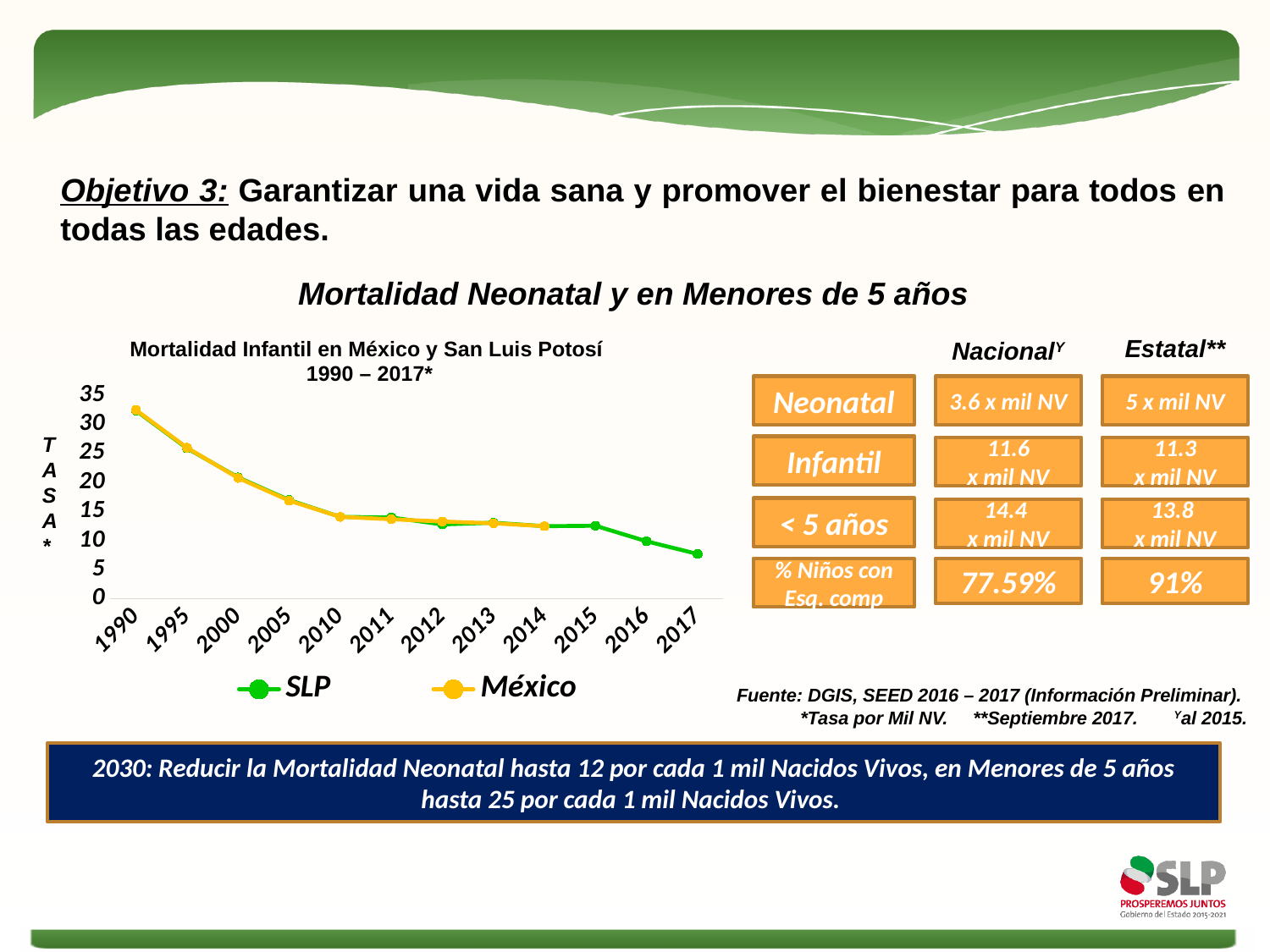

# Objetivo 3: Garantizar una vida sana y promover el bienestar para todos en todas las edades.
Mortalidad Neonatal y en Menores de 5 años
Estatal**
Mortalidad Infantil en México y San Luis Potosí
1990 – 2017*
NacionalY
Neonatal
3.6 x mil NV

### Chart

| Category | SLP | México |
|---|---|---|
| 1990 | 32.4 | 32.5 |
| 1995 | 25.9 | 26.0 |
| 2000 | 20.9 | 20.8 |
| 2005 | 17.0 | 16.9 |
| 2010 | 14.1 | 14.1 |
| 2011 | 14.0 | 13.7 |
| 2012 | 12.8 | 13.3 |
| 2013 | 13.1 | 13.0 |
| 2014 | 12.5 | 12.5 |
| 2015 | 12.57 | None |
| 2016 | 9.9 | None |
| 2017 | 7.7 | None |
5 x mil NV
T
A
S
A*
Infantil
11.6
x mil NV
11.3
x mil NV
< 5 años
14.4
x mil NV
13.8
x mil NV
77.59%
% Niños con Esq. comp
91%
Fuente: DGIS, SEED 2016 – 2017 (Información Preliminar).
*Tasa por Mil NV.     **Septiembre 2017.       Yal 2015.
2030: Reducir la Mortalidad Neonatal hasta 12 por cada 1 mil Nacidos Vivos, en Menores de 5 años hasta 25 por cada 1 mil Nacidos Vivos.